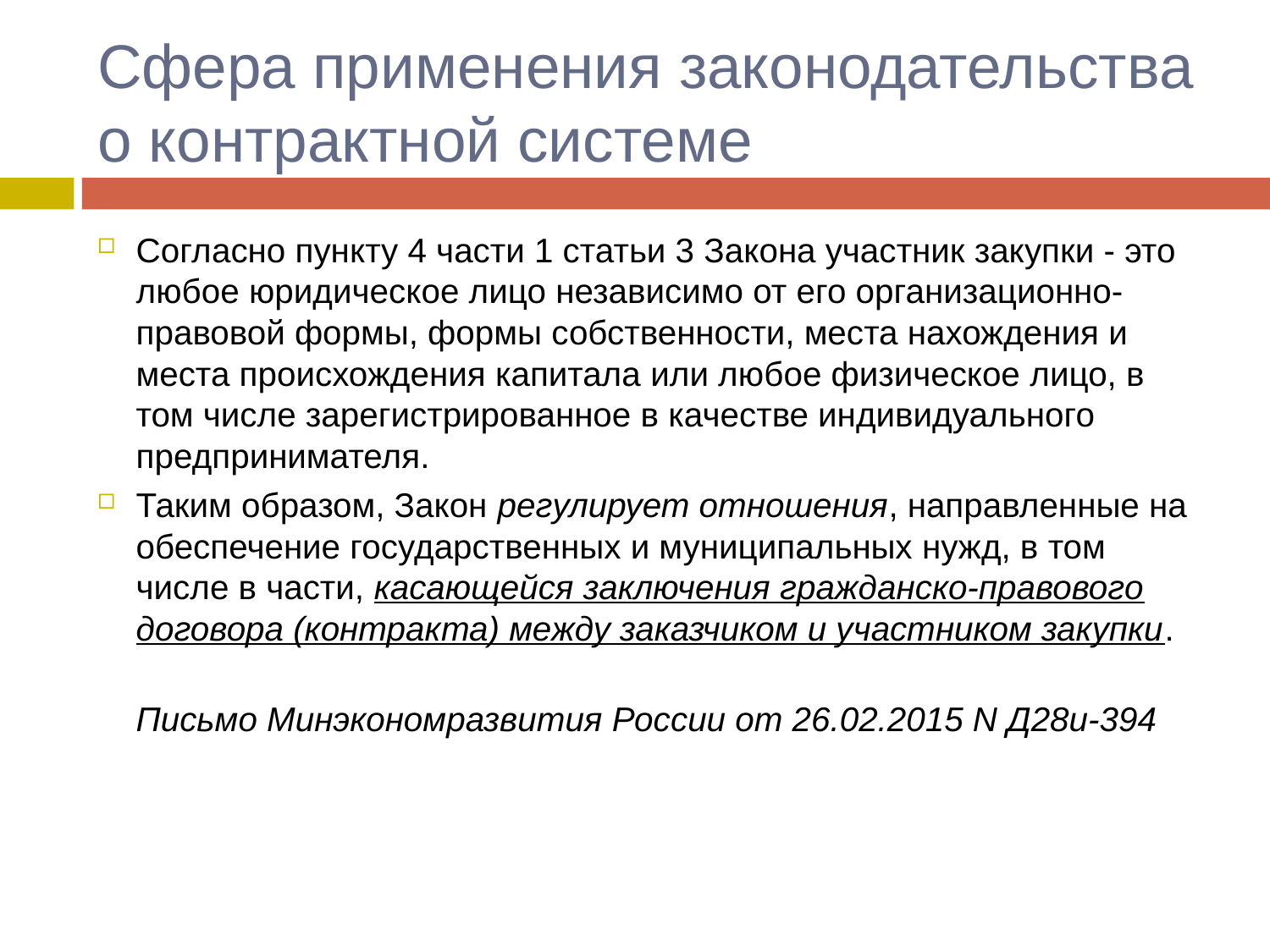

# Сфера применения законодательства о контрактной системе
Согласно пункту 4 части 1 статьи 3 Закона участник закупки - это любое юридическое лицо независимо от его организационно-правовой формы, формы собственности, места нахождения и места происхождения капитала или любое физическое лицо, в том числе зарегистрированное в качестве индивидуального предпринимателя.
Таким образом, Закон регулирует отношения, направленные на обеспечение государственных и муниципальных нужд, в том числе в части, касающейся заключения гражданско-правового договора (контракта) между заказчиком и участником закупки.
Письмо Минэкономразвития России от 26.02.2015 N Д28и-394